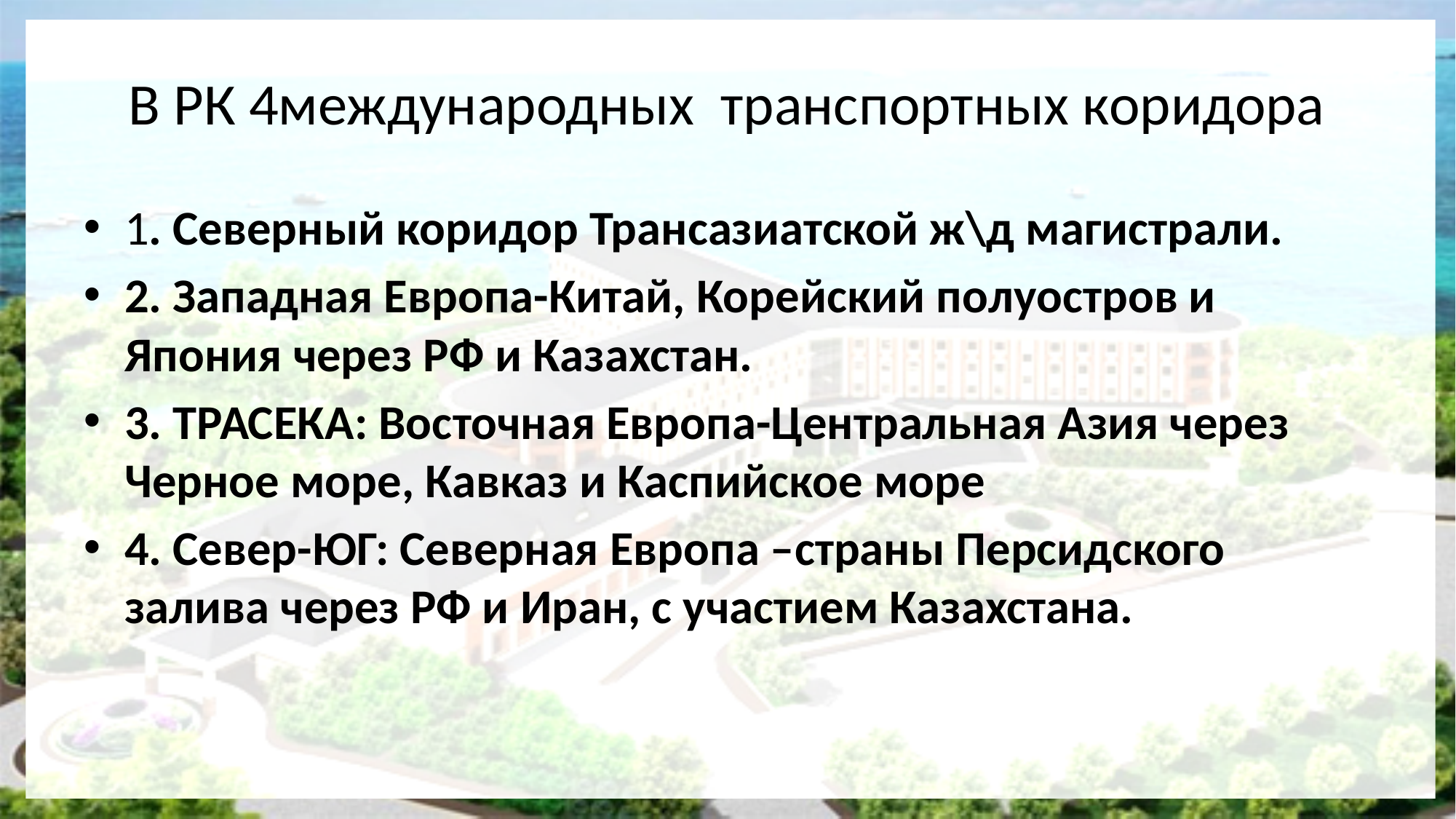

# В РК 4международных  транспортных коридора
1. Северный коридор Трансазиатской ж\д магистрали.
2. Западная Европа-Китай, Корейский полуостров и Япония через РФ и Казахстан.
3. ТРАСЕКА: Восточная Европа-Центральная Азия через Черное море, Кавказ и Каспийское море
4. Север-ЮГ: Северная Европа –страны Персидского залива через РФ и Иран, с участием Казахстана.